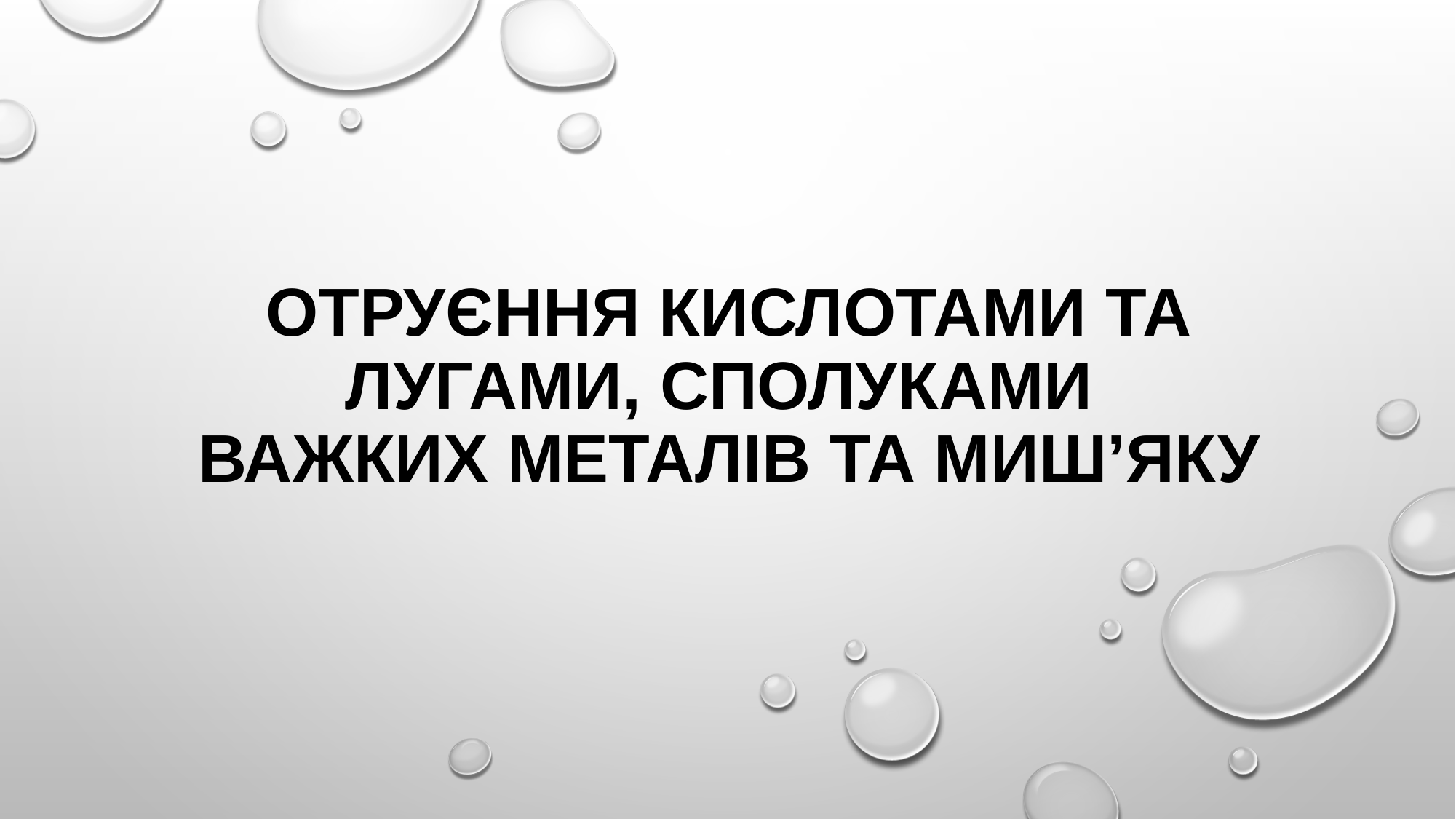

# Отруєння кислотами та лугами, сполуками важких металів та миш’яку